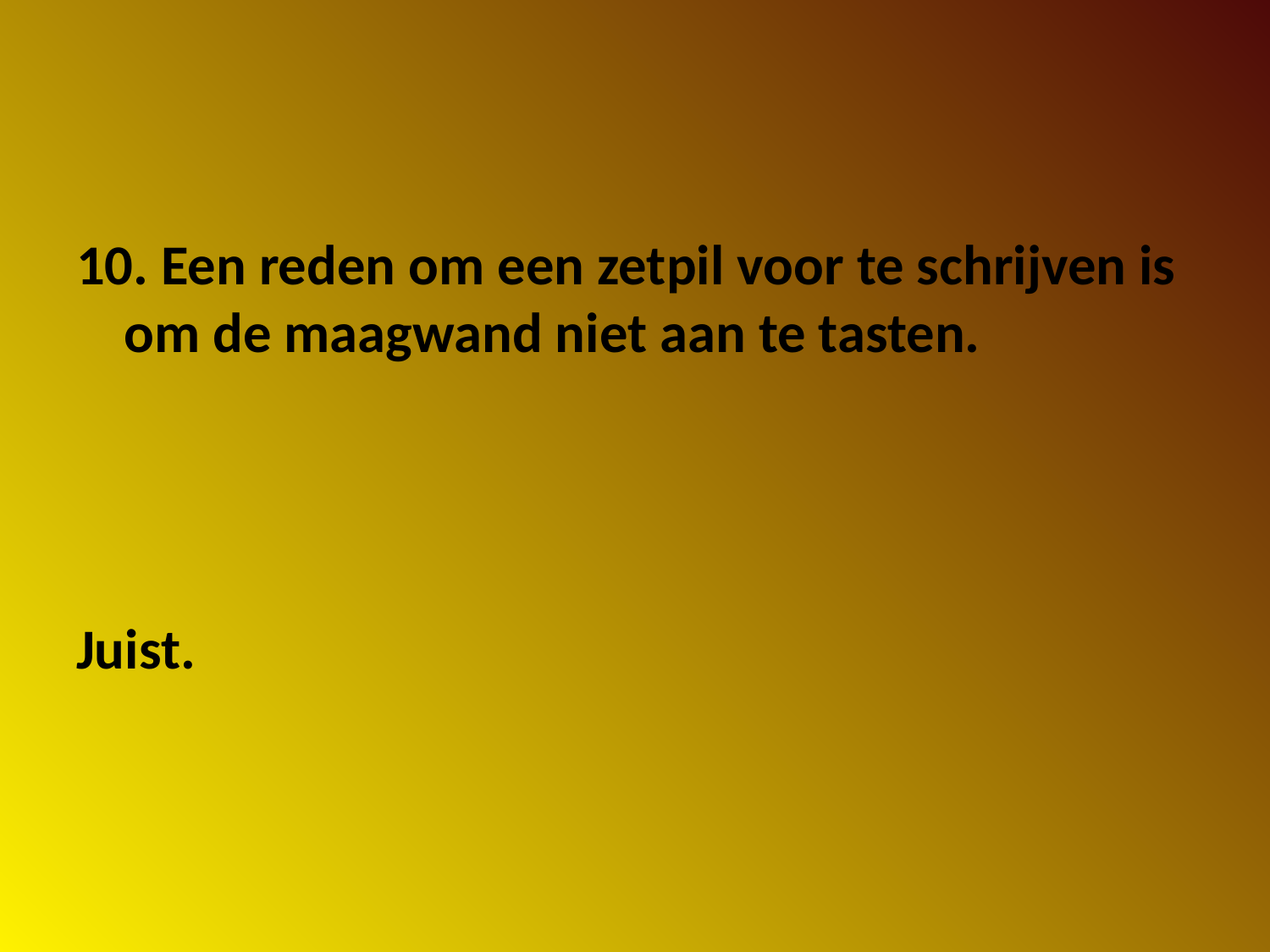

#
10. Een reden om een zetpil voor te schrijven is om de maagwand niet aan te tasten.

Juist.